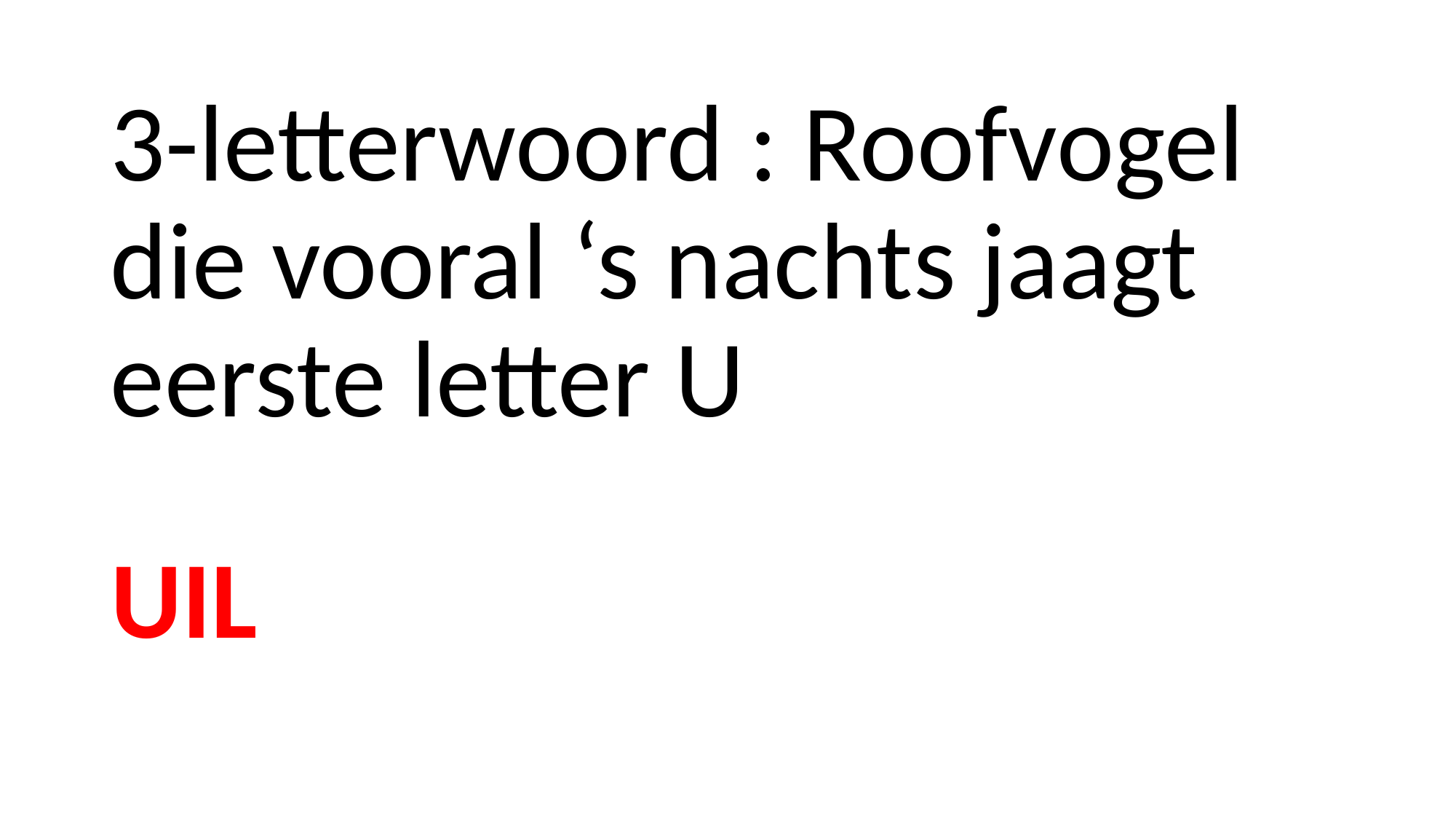

# 3-letterwoord : Roofvogel die vooral ‘s nachts jaagt eerste letter U
UIL